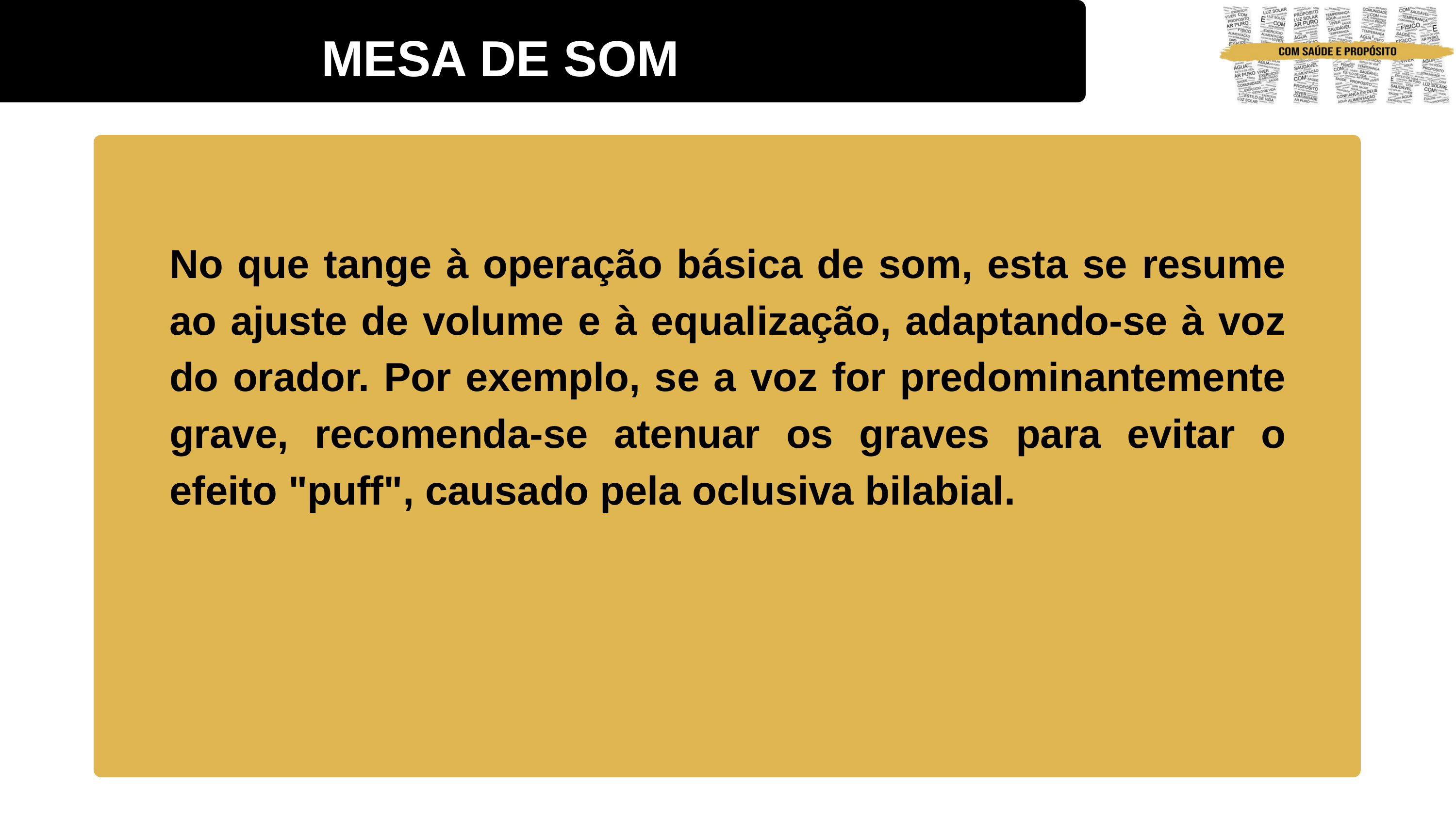

MESA DE SOM

No que tange à operação básica de som, esta se resume ao ajuste de volume e à equalização, adaptando-se à voz do orador. Por exemplo, se a voz for predominantemente grave, recomenda-se atenuar os graves para evitar o efeito "puff", causado pela oclusiva bilabial.